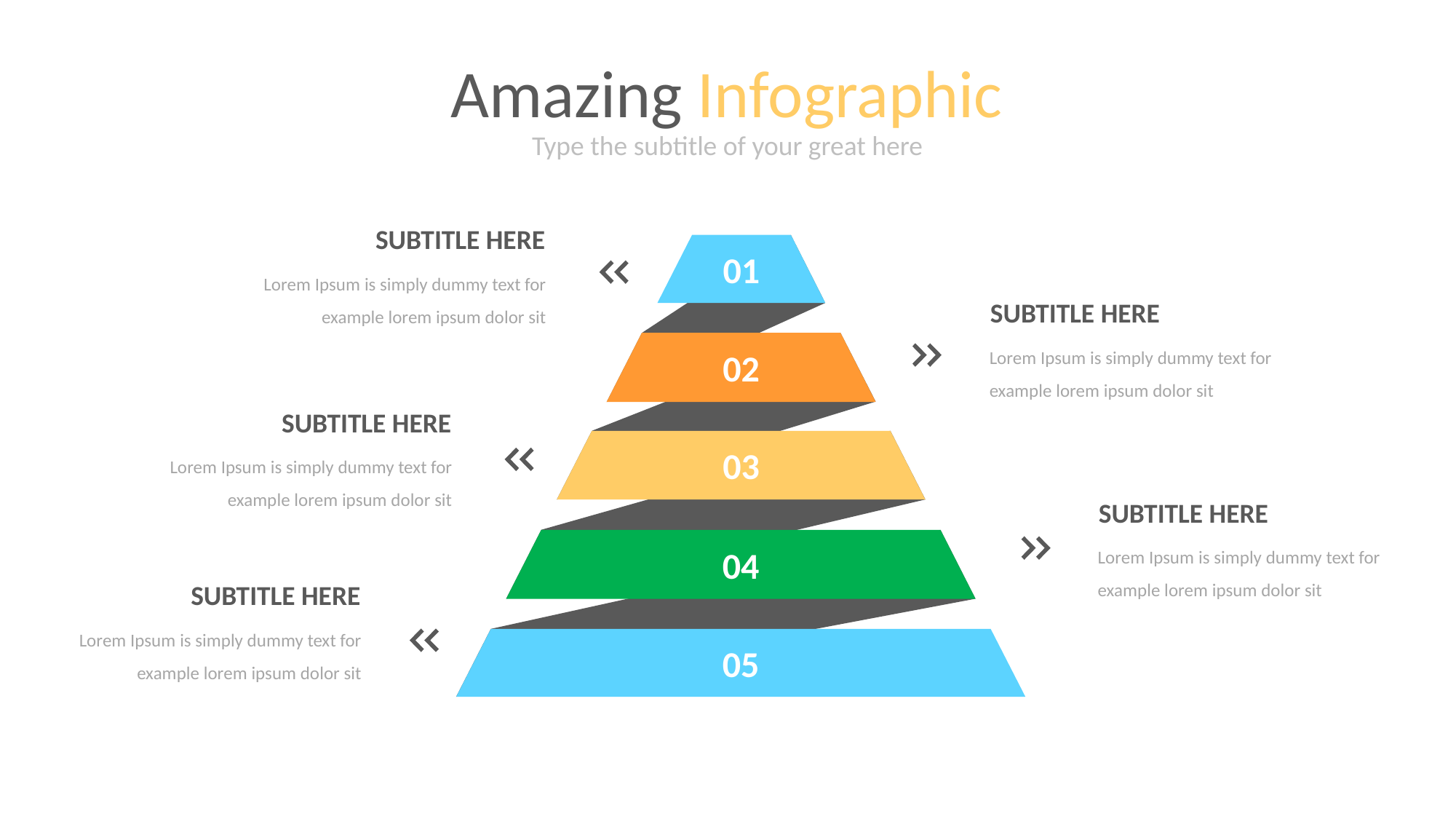

Amazing Infographic
Type the subtitle of your great here
SUBTITLE HERE
Insert title here

01
Lorem Ipsum is simply dummy text for example lorem ipsum dolor sit

SUBTITLE HERE
Insert title here
Lorem Ipsum is simply dummy text for example lorem ipsum dolor sit

02

SUBTITLE HERE
Insert title here

03
Lorem Ipsum is simply dummy text for example lorem ipsum dolor sit

SUBTITLE HERE
Insert title here

04
Lorem Ipsum is simply dummy text for example lorem ipsum dolor sit

SUBTITLE HERE
Lorem Ipsum is simply dummy text for example lorem ipsum dolor sit

05